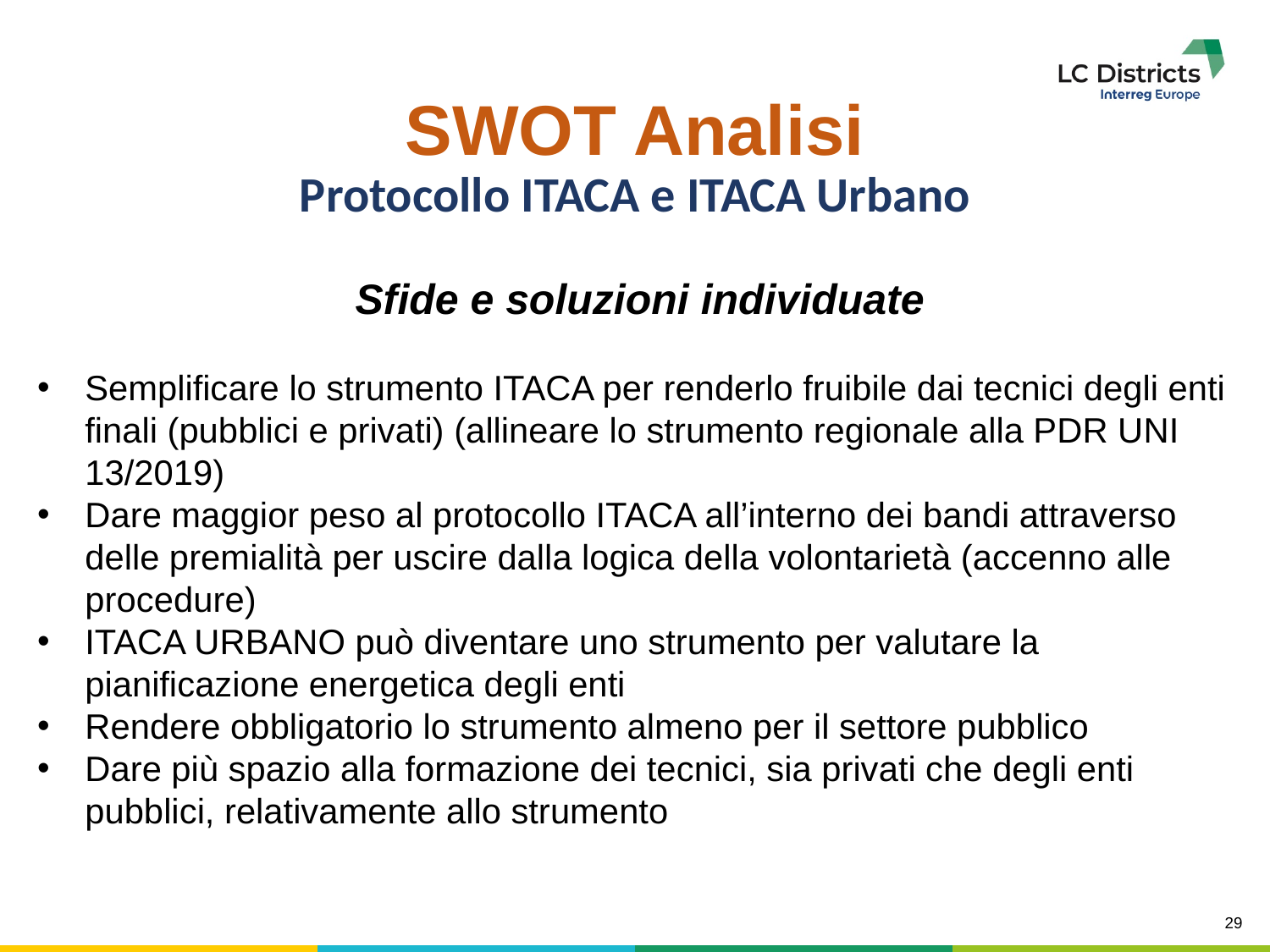

# SWOT Analisi
Protocollo ITACA e ITACA Urbano
Sfide e soluzioni individuate

Semplificare lo strumento ITACA per renderlo fruibile dai tecnici degli enti finali (pubblici e privati) (allineare lo strumento regionale alla PDR UNI 13/2019)
Dare maggior peso al protocollo ITACA all’interno dei bandi attraverso delle premialità per uscire dalla logica della volontarietà (accenno alle procedure)
ITACA URBANO può diventare uno strumento per valutare la pianificazione energetica degli enti
Rendere obbligatorio lo strumento almeno per il settore pubblico
Dare più spazio alla formazione dei tecnici, sia privati che degli enti pubblici, relativamente allo strumento